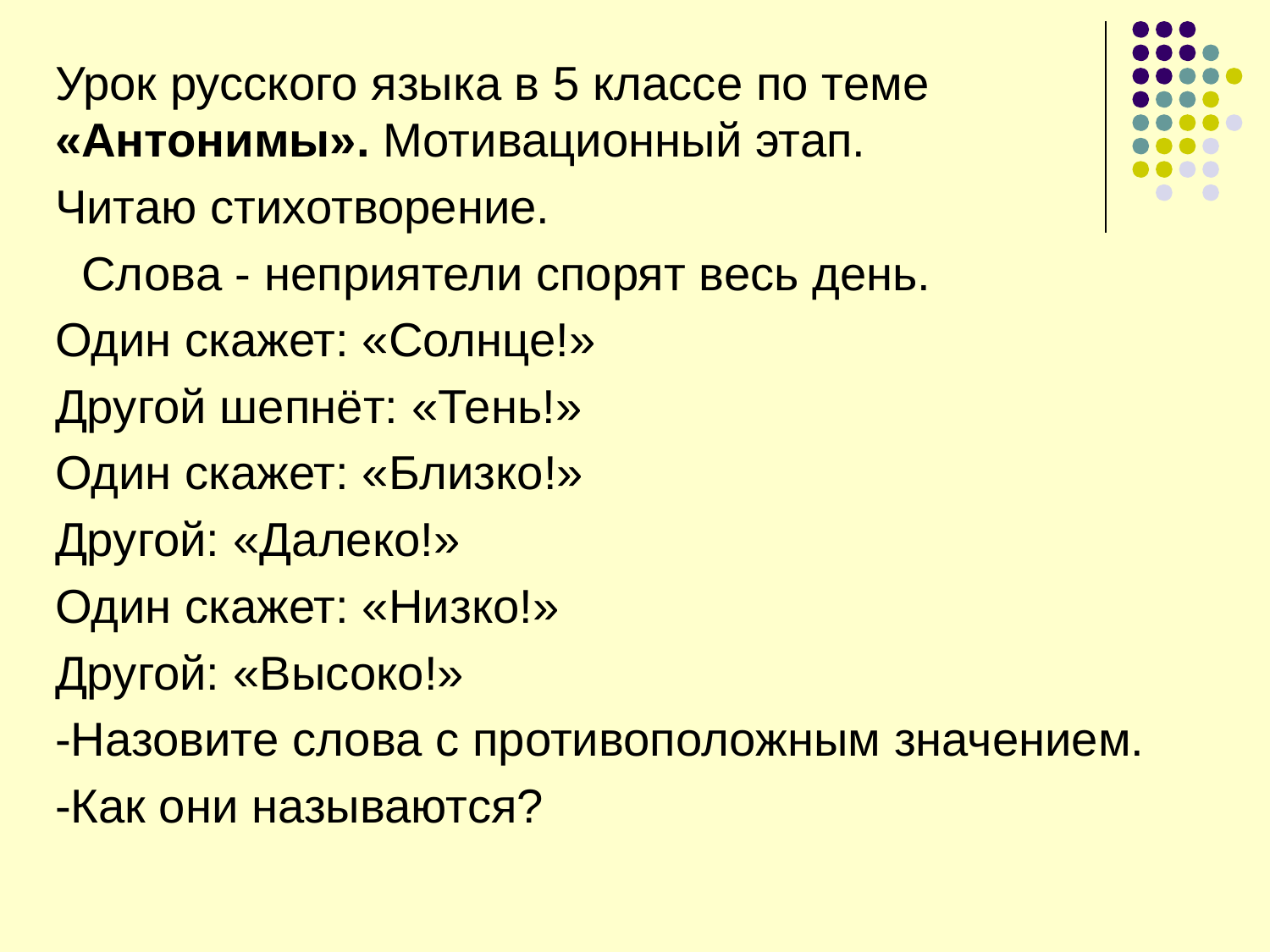

Урок русского языка в 5 классе по теме «Антонимы». Мотивационный этап.
Читаю стихотворение.
  Слова - неприятели спорят весь день.
Один скажет: «Солнце!»
Другой шепнёт: «Тень!»
Один скажет: «Близко!»
Другой: «Далеко!»
Один скажет: «Низко!»
Другой: «Высоко!»
-Назовите слова с противоположным значением.
-Как они называются?